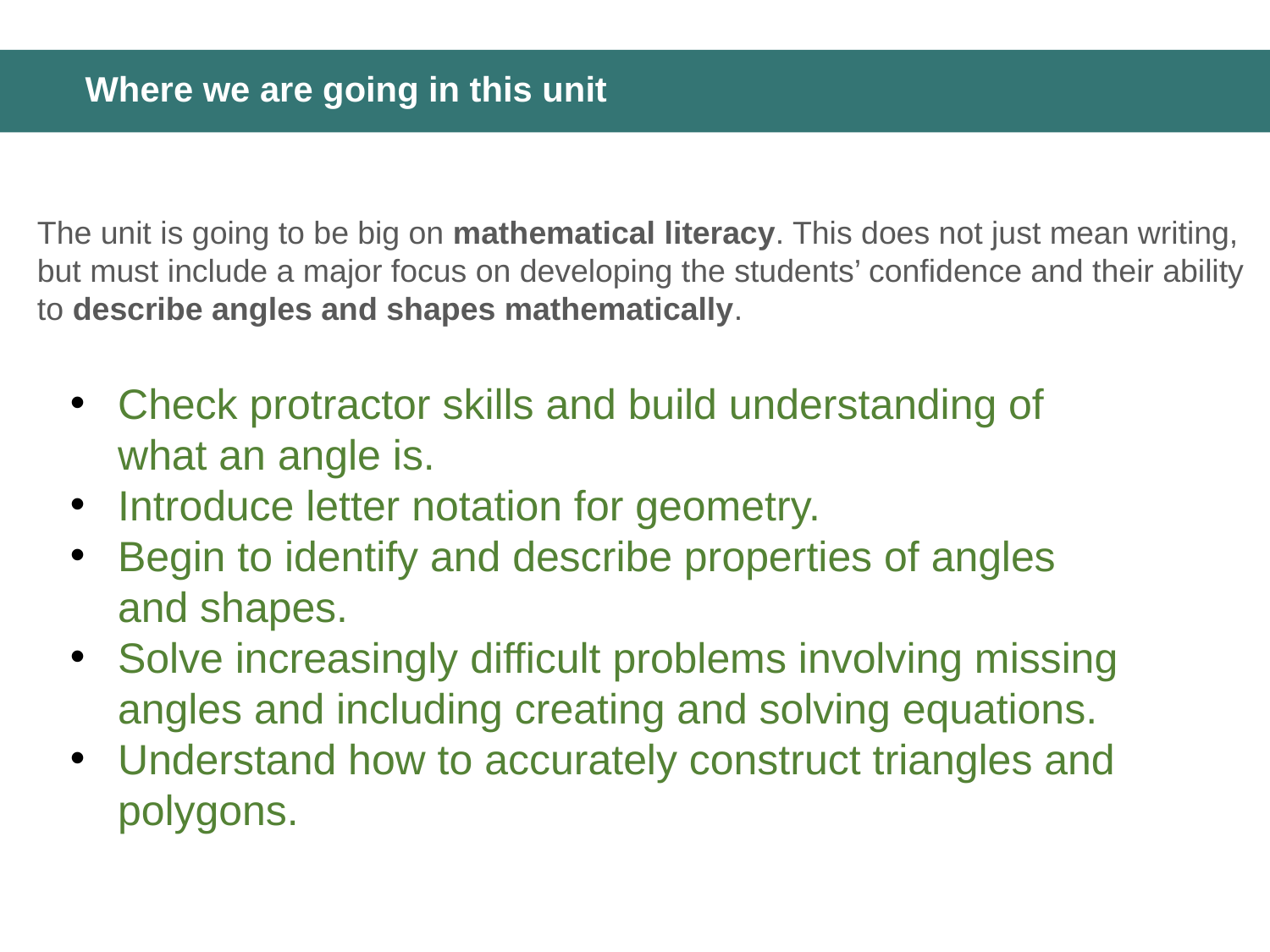

# Where we are going in this unit
The unit is going to be big on mathematical literacy. This does not just mean writing,
but must include a major focus on developing the students’ confidence and their ability
to describe angles and shapes mathematically.
Check protractor skills and build understanding of what an angle is.
Introduce letter notation for geometry.
Begin to identify and describe properties of angles and shapes.
Solve increasingly difficult problems involving missing angles and including creating and solving equations.
Understand how to accurately construct triangles and polygons.